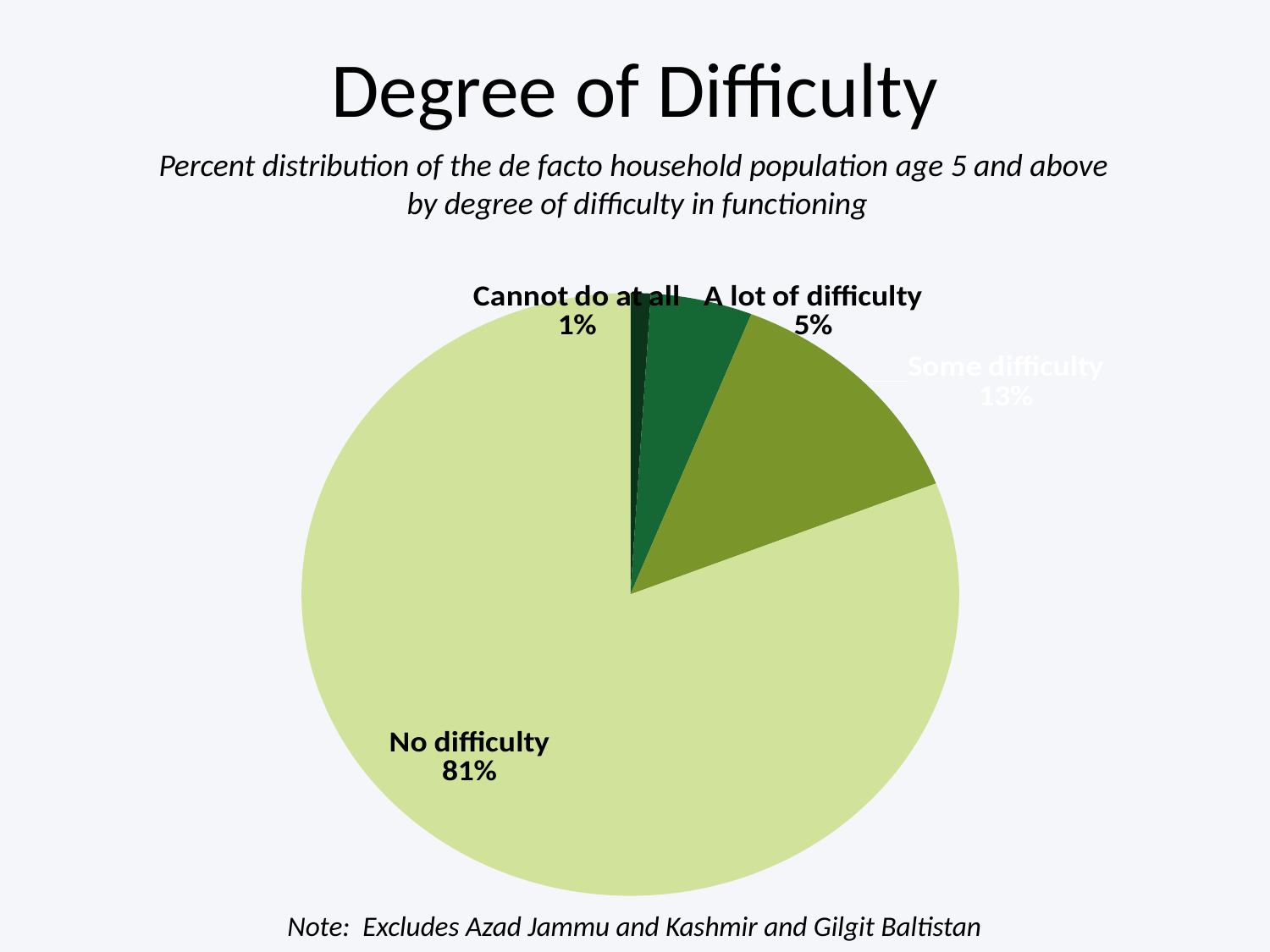

# Degree of Difficulty
Percent distribution of the de facto household population age 5 and above
by degree of difficulty in functioning

### Chart

| Category | Series 1 |
|---|---|
| Cannot do at all | 1.0 |
| A lot of difficulty | 5.0 |
| Some difficulty | 13.0 |
| No difficulty | 81.0 |
Note:  Excludes Azad Jammu and Kashmir and Gilgit Baltistan